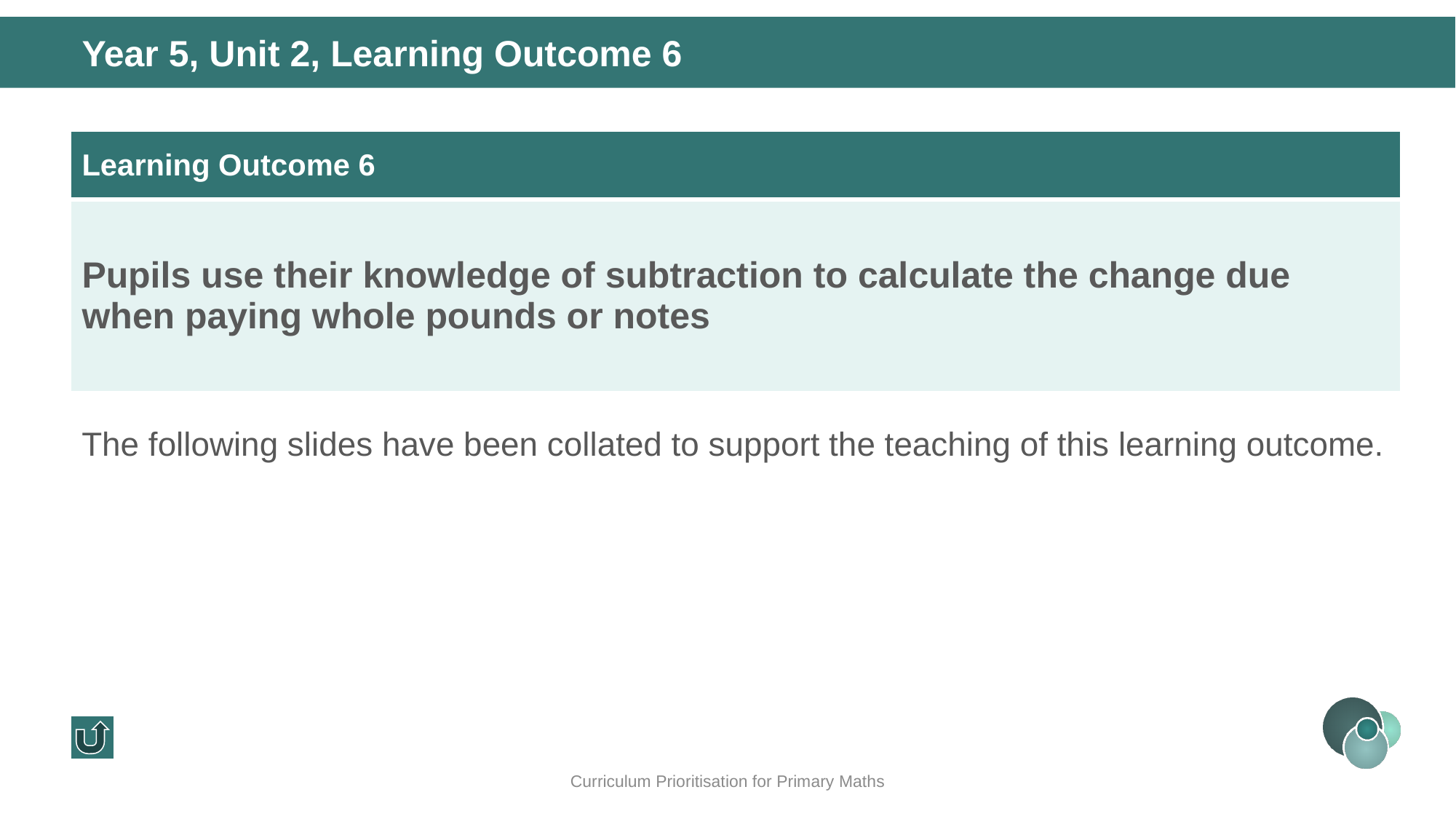

Year 5, Unit 2, Learning Outcome 6
| Learning Outcome 6 |
| --- |
| Pupils use their knowledge of subtraction to calculate the change due when paying whole pounds or notes |
The following slides have been collated to support the teaching of this learning outcome.

Curriculum Prioritisation for Primary Maths